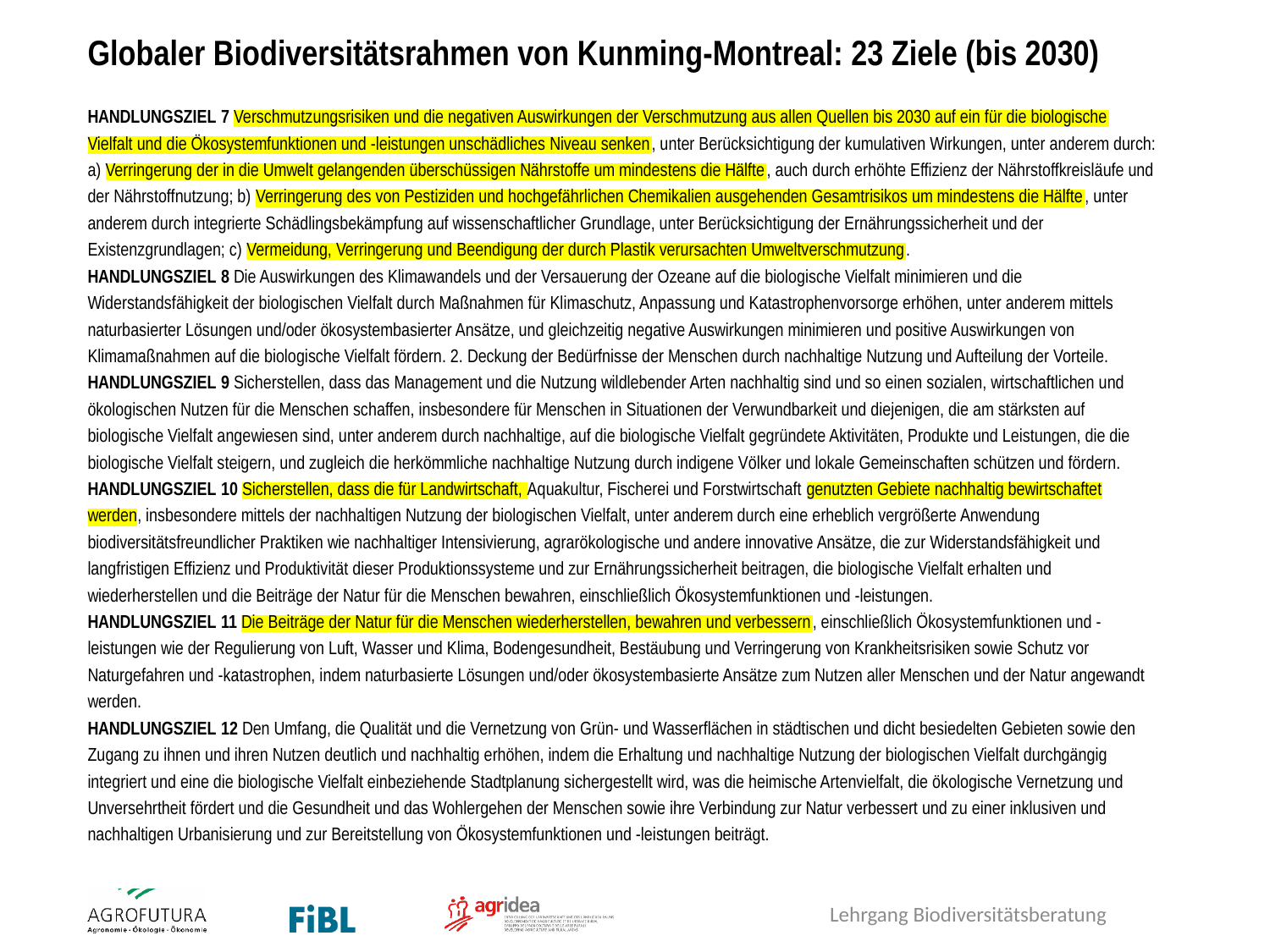

Globaler Biodiversitätsrahmen von Kunming-Montreal: 23 Ziele (bis 2030)

HANDLUNGSZIEL 7 Verschmutzungsrisiken und die negativen Auswirkungen der Verschmutzung aus allen Quellen bis 2030 auf ein für die biologische Vielfalt und die Ökosystemfunktionen und -leistungen unschädliches Niveau senken, unter Berücksichtigung der kumulativen Wirkungen, unter anderem durch: a) Verringerung der in die Umwelt gelangenden überschüssigen Nährstoffe um mindestens die Hälfte, auch durch erhöhte Effizienz der Nährstoffkreisläufe und der Nährstoffnutzung; b) Verringerung des von Pestiziden und hochgefährlichen Chemikalien ausgehenden Gesamtrisikos um mindestens die Hälfte, unter anderem durch integrierte Schädlingsbekämpfung auf wissenschaftlicher Grundlage, unter Berücksichtigung der Ernährungssicherheit und der Existenzgrundlagen; c) Vermeidung, Verringerung und Beendigung der durch Plastik verursachten Umweltverschmutzung.
HANDLUNGSZIEL 8 Die Auswirkungen des Klimawandels und der Versauerung der Ozeane auf die biologische Vielfalt minimieren und die Widerstandsfähigkeit der biologischen Vielfalt durch Maßnahmen für Klimaschutz, Anpassung und Katastrophenvorsorge erhöhen, unter anderem mittels naturbasierter Lösungen und/oder ökosystembasierter Ansätze, und gleichzeitig negative Auswirkungen minimieren und positive Auswirkungen von Klimamaßnahmen auf die biologische Vielfalt fördern. 2. Deckung der Bedürfnisse der Menschen durch nachhaltige Nutzung und Aufteilung der Vorteile.
HANDLUNGSZIEL 9 Sicherstellen, dass das Management und die Nutzung wildlebender Arten nachhaltig sind und so einen sozialen, wirtschaftlichen und ökologischen Nutzen für die Menschen schaffen, insbesondere für Menschen in Situationen der Verwundbarkeit und diejenigen, die am stärksten auf biologische Vielfalt angewiesen sind, unter anderem durch nachhaltige, auf die biologische Vielfalt gegründete Aktivitäten, Produkte und Leistungen, die die biologische Vielfalt steigern, und zugleich die herkömmliche nachhaltige Nutzung durch indigene Völker und lokale Gemeinschaften schützen und fördern.
HANDLUNGSZIEL 10 Sicherstellen, dass die für Landwirtschaft, Aquakultur, Fischerei und Forstwirtschaft genutzten Gebiete nachhaltig bewirtschaftet werden, insbesondere mittels der nachhaltigen Nutzung der biologischen Vielfalt, unter anderem durch eine erheblich vergrößerte Anwendung biodiversitätsfreundlicher Praktiken wie nachhaltiger Intensivierung, agrarökologische und andere innovative Ansätze, die zur Widerstandsfähigkeit und langfristigen Effizienz und Produktivität dieser Produktionssysteme und zur Ernährungssicherheit beitragen, die biologische Vielfalt erhalten und wiederherstellen und die Beiträge der Natur für die Menschen bewahren, einschließlich Ökosystemfunktionen und -leistungen.
HANDLUNGSZIEL 11 Die Beiträge der Natur für die Menschen wiederherstellen, bewahren und verbessern, einschließlich Ökosystemfunktionen und -leistungen wie der Regulierung von Luft, Wasser und Klima, Bodengesundheit, Bestäubung und Verringerung von Krankheitsrisiken sowie Schutz vor Naturgefahren und -katastrophen, indem naturbasierte Lösungen und/oder ökosystembasierte Ansätze zum Nutzen aller Menschen und der Natur angewandt werden.
HANDLUNGSZIEL 12 Den Umfang, die Qualität und die Vernetzung von Grün- und Wasserflächen in städtischen und dicht besiedelten Gebieten sowie den Zugang zu ihnen und ihren Nutzen deutlich und nachhaltig erhöhen, indem die Erhaltung und nachhaltige Nutzung der biologischen Vielfalt durchgängig integriert und eine die biologische Vielfalt einbeziehende Stadtplanung sichergestellt wird, was die heimische Artenvielfalt, die ökologische Vernetzung und Unversehrtheit fördert und die Gesundheit und das Wohlergehen der Menschen sowie ihre Verbindung zur Natur verbessert und zu einer inklusiven und nachhaltigen Urbanisierung und zur Bereitstellung von Ökosystemfunktionen und -leistungen beiträgt.
Lehrgang Biodiversitätsberatung